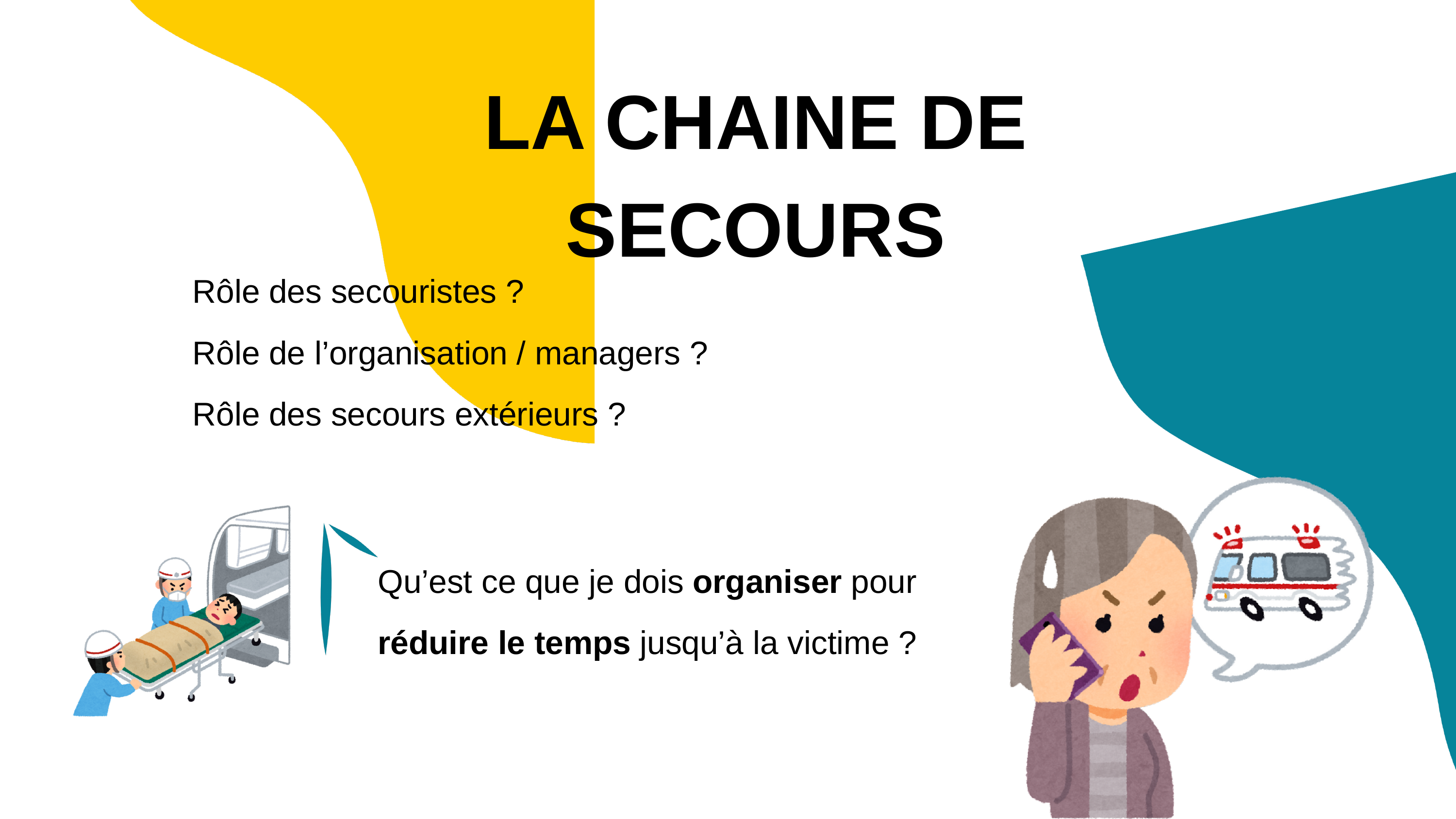

LA CHAINE DE SECOURS

Rôle des secouristes ?
Rôle de l’organisation / managers ?
Rôle des secours extérieurs ?

Qu’est ce que je dois organiser pour réduire le temps jusqu’à la victime ?